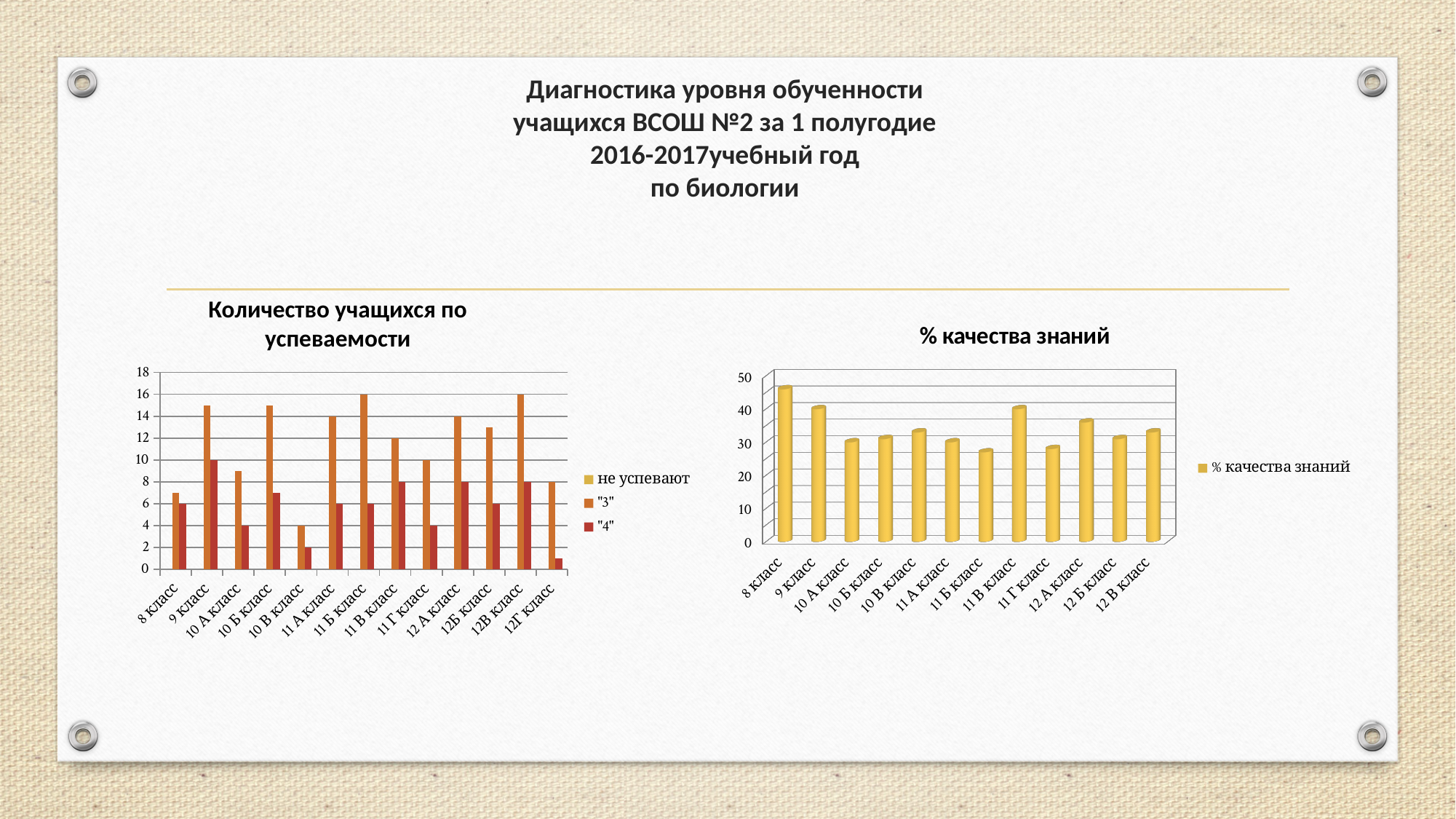

# Диагностика уровня обученности учащихся ВСОШ №2 за 1 полугодие 2016-2017учебный год по биологии
Количество учащихся по успеваемости

[unsupported chart]

### Chart

| Category | не успевают | "3" | "4" |
|---|---|---|---|
| 8 класс | None | 7.0 | 6.0 |
| 9 класс | None | 15.0 | 10.0 |
| 10 А класс | None | 9.0 | 4.0 |
| 10 Б класс | None | 15.0 | 7.0 |
| 10 В класс | None | 4.0 | 2.0 |
| 11 А класс | None | 14.0 | 6.0 |
| 11 Б класс | None | 16.0 | 6.0 |
| 11 В класс | None | 12.0 | 8.0 |
| 11 Г класс | None | 10.0 | 4.0 |
| 12 А класс | None | 14.0 | 8.0 |
| 12Б класс | None | 13.0 | 6.0 |
| 12В класс | None | 16.0 | 8.0 |
| 12Г класс | None | 8.0 | 1.0 |